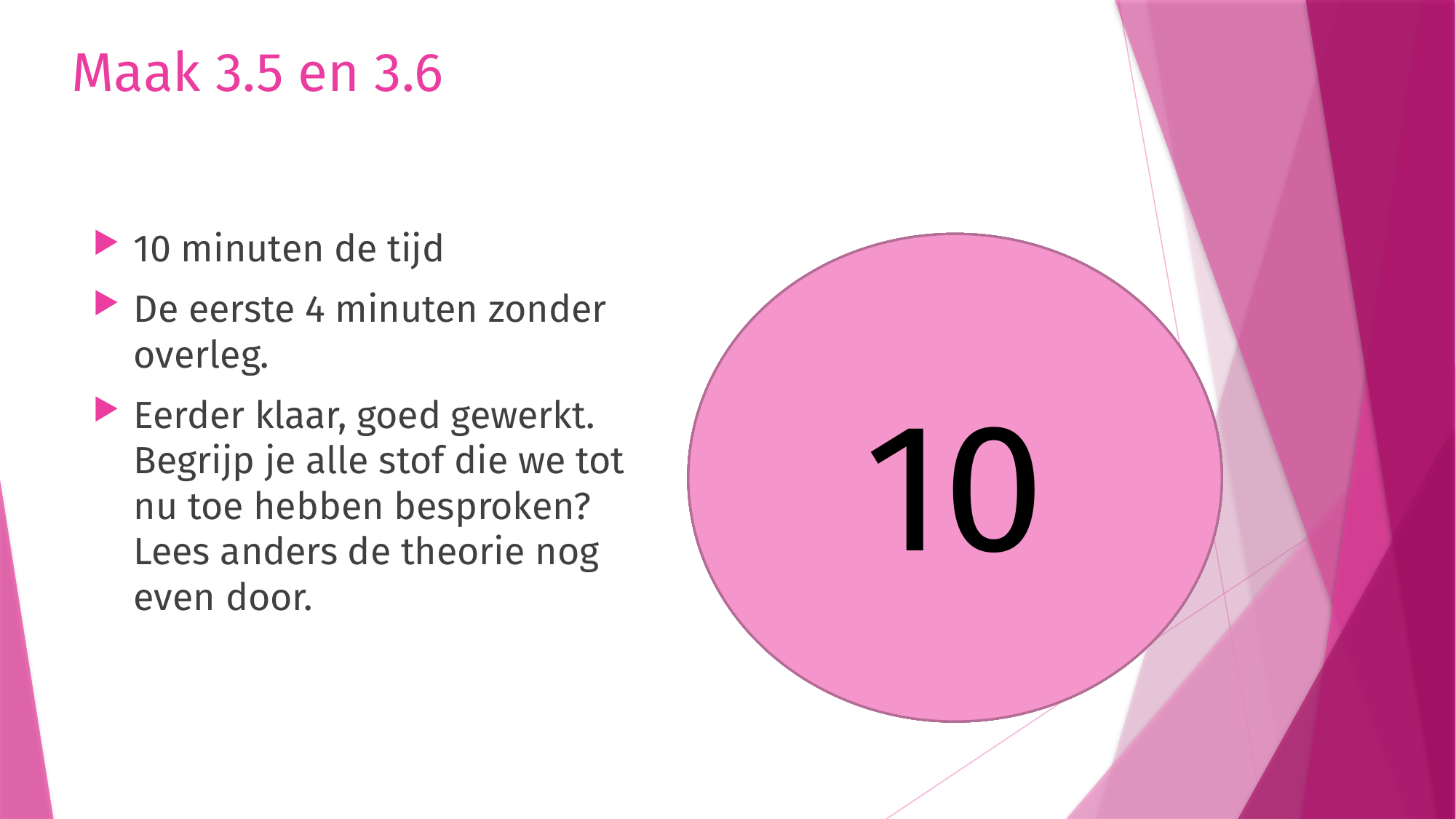

# Maak 3.5 en 3.6
10 minuten de tijd
De eerste 4 minuten zonder overleg.
Eerder klaar, goed gewerkt. Begrijp je alle stof die we tot nu toe hebben besproken? Lees anders de theorie nog even door.
10
8
9
5
6
7
4
3
1
2